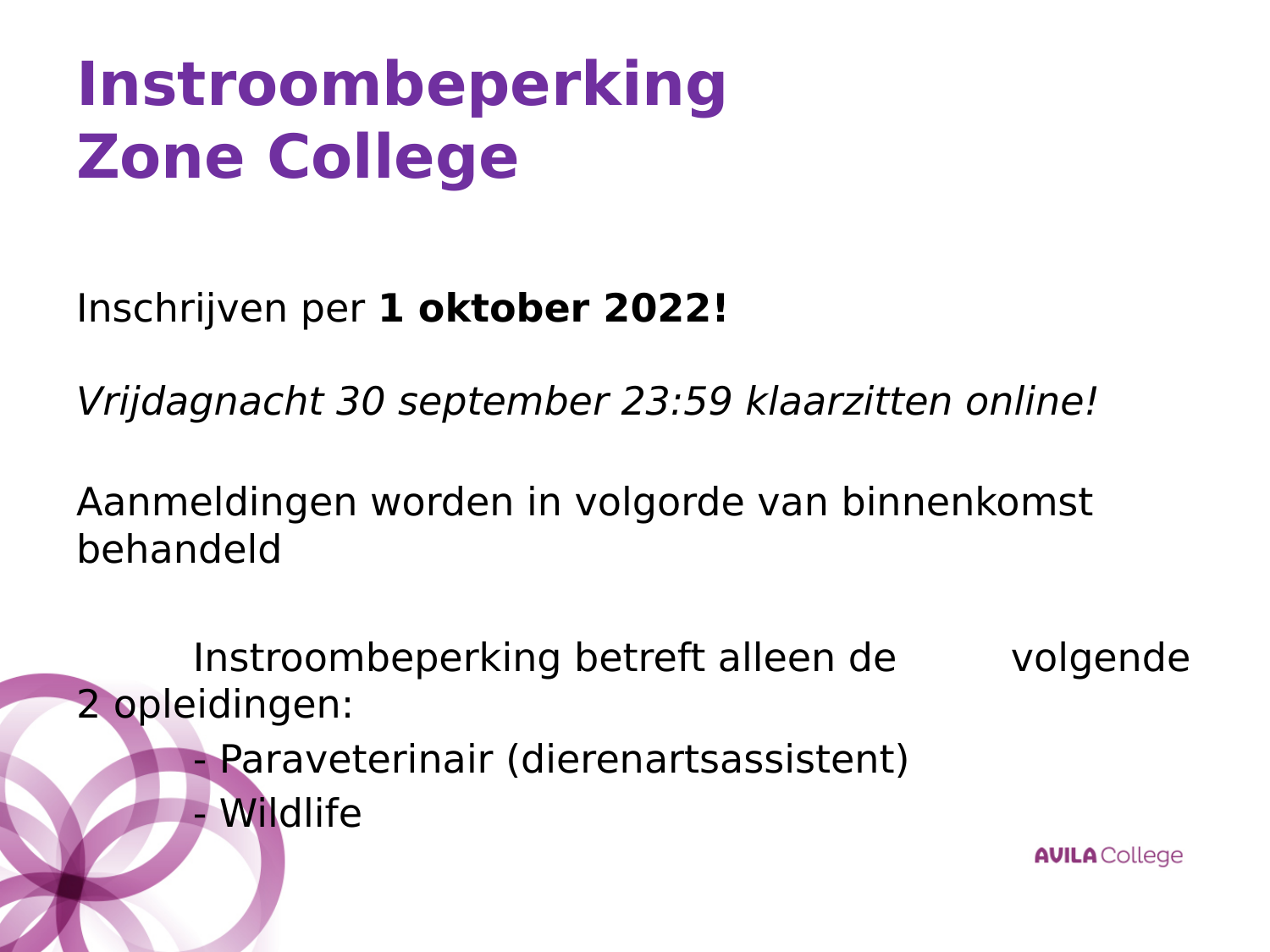

# Instroombeperking Zone College

Inschrijven per 1 oktober 2022!
Vrijdagnacht 30 september 23:59 klaarzitten online!
Aanmeldingen worden in volgorde van binnenkomst behandeld

				Instroombeperking betreft alleen de 						volgende 2 opleidingen:
				- Paraveterinair (dierenartsassistent)
				- Wildlife